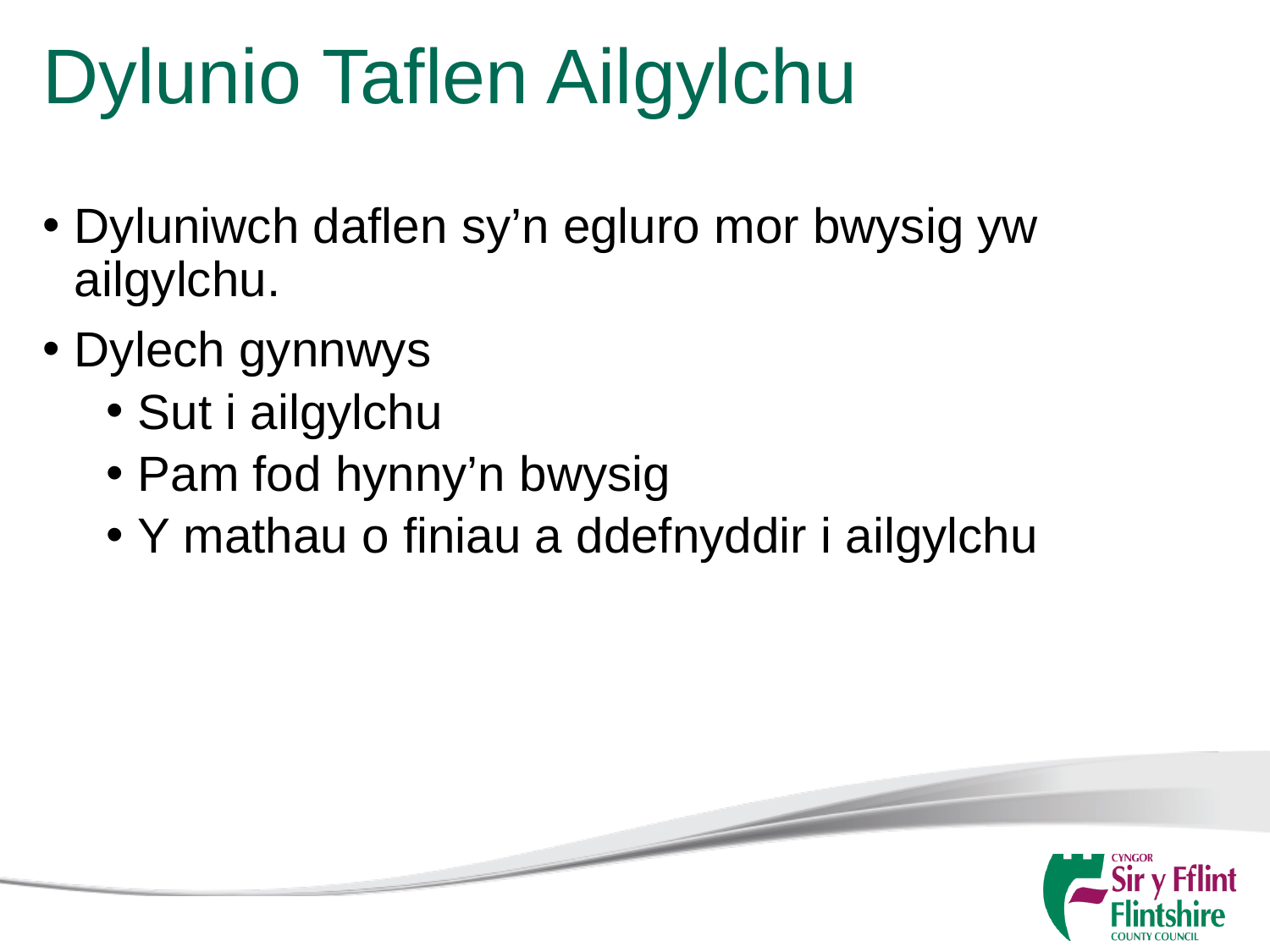

# Dylunio Taflen Ailgylchu
Dyluniwch daflen sy’n egluro mor bwysig yw ailgylchu.
Dylech gynnwys
Sut i ailgylchu
Pam fod hynny’n bwysig
Y mathau o finiau a ddefnyddir i ailgylchu